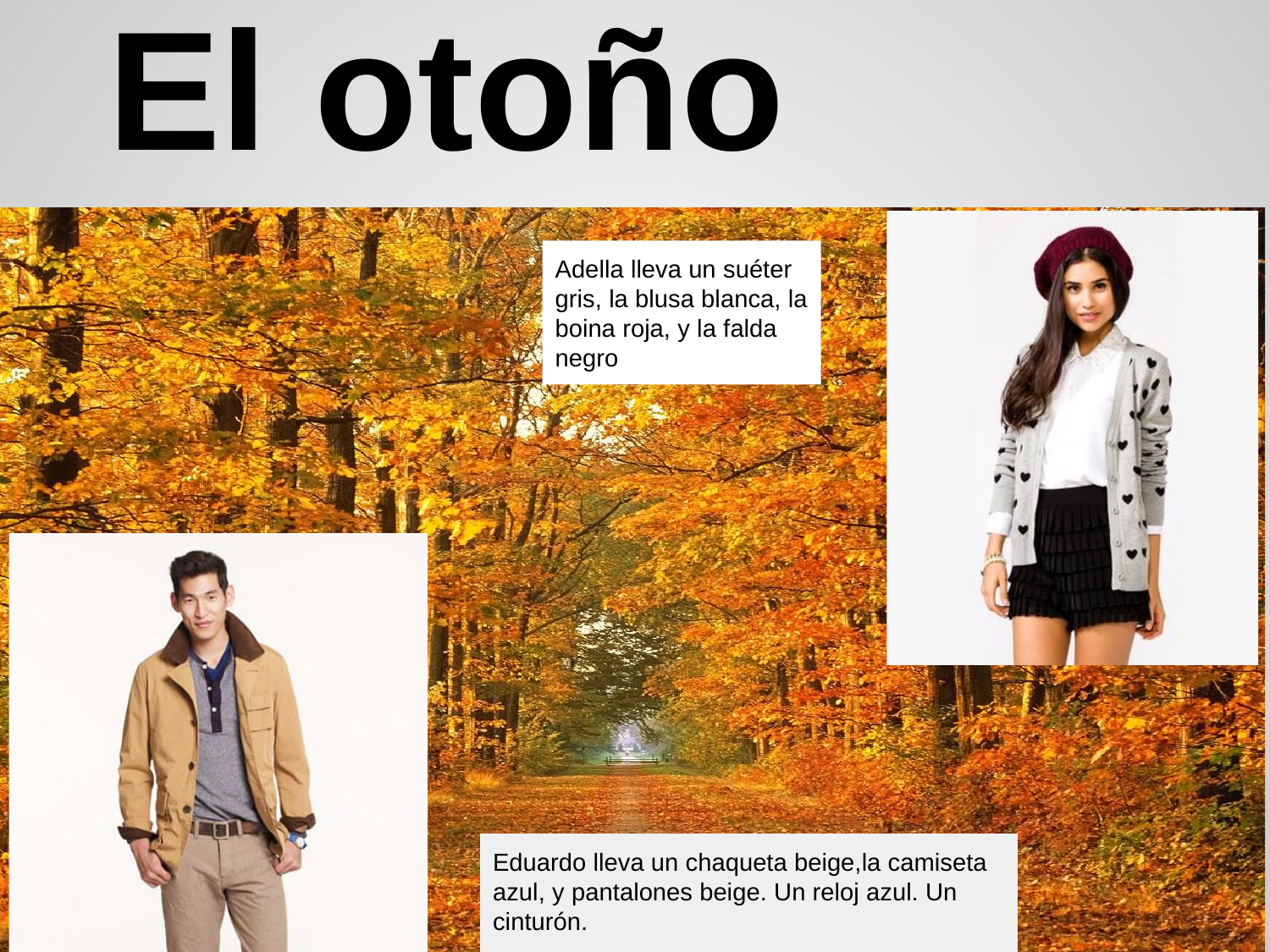

# El otoño

Adella lleva un suéter gris, la blusa blanca, la boina roja, y la falda negro

Eduardo lleva un chaqueta beige,la camiseta azul, y pantalones beige. Un reloj azul. Un cinturón.